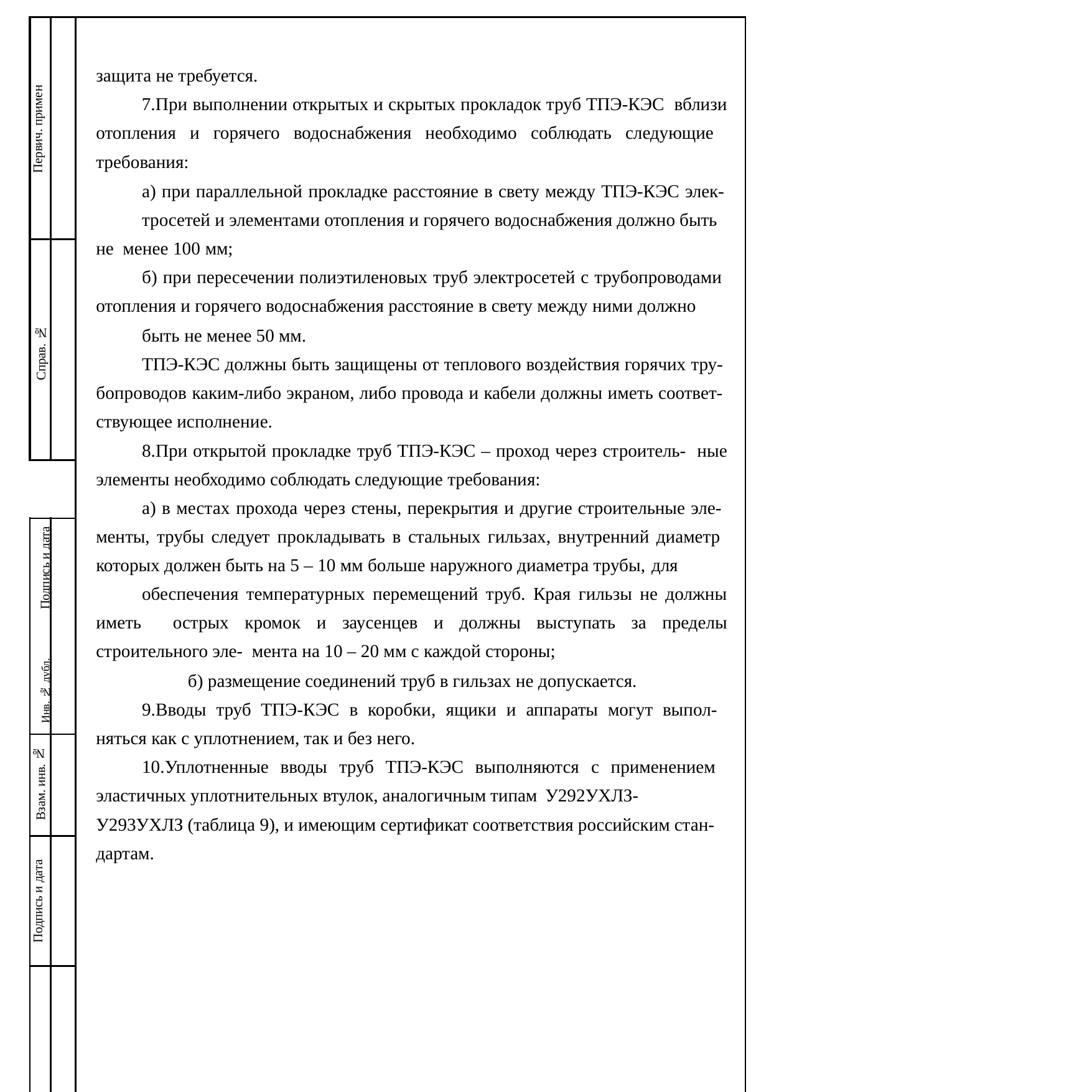

| Первич. примен |  | защита не требуется. При выполнении открытых и скрытых прокладок труб ТПЭ-КЭС вблизи отопления и горячего водоснабжения необходимо соблюдать следующие требования: а) при параллельной прокладке расстояние в свету между ТПЭ-КЭС элек- тросетей и элементами отопления и горячего водоснабжения должно быть не менее 100 мм; б) при пересечении полиэтиленовых труб электросетей с трубопроводами отопления и горячего водоснабжения расстояние в свету между ними должно быть не менее 50 мм. ТПЭ-КЭС должны быть защищены от теплового воздействия горячих тру- бопроводов каким-либо экраном, либо провода и кабели должны иметь соответ- ствующее исполнение. При открытой прокладке труб ТПЭ-КЭС – проход через строитель- ные элементы необходимо соблюдать следующие требования: а) в местах прохода через стены, перекрытия и другие строительные эле- менты, трубы следует прокладывать в стальных гильзах, внутренний диаметр которых должен быть на 5 – 10 мм больше наружного диаметра трубы, для обеспечения температурных перемещений труб. Края гильзы не должны иметь острых кромок и заусенцев и должны выступать за пределы строительного эле- мента на 10 – 20 мм с каждой стороны; б) размещение соединений труб в гильзах не допускается. Вводы труб ТПЭ-КЭС в коробки, ящики и аппараты могут выпол- няться как с уплотнением, так и без него. Уплотненные вводы труб ТПЭ-КЭС выполняются с применением эластичных уплотнительных втулок, аналогичным типам У292УХЛЗ- У293УХЛЗ (таблица 9), и имеющим сертификат соответствия российским стан- дартам. |  |  |  |  |  |  |
| --- | --- | --- | --- | --- | --- | --- | --- | --- |
| Справ. № |  |  |  |  |  |  |  |  |
|  |  |  |  |  |  |  |  |  |
| Инв. № дубл. Подпись и дата |  |  |  |  |  |  |  |  |
| Взам. инв. № |  |  |  |  |  |  |  |  |
| Подпись и дата |  |  |  |  |  |  |  |  |
| Инв. № подл |  |  |  |  |  |  |  |  |
|  |  |  |  |  |  |  | ТПЭ-КЭС. Техническая информация для проектирования | лист |
|  |  |  |  |  |  |  |  |  |
|  |  |  |  |  |  |  |  | 36 |
|  |  | Изм | Лист | № документа | Подпись | Дата |  |  |